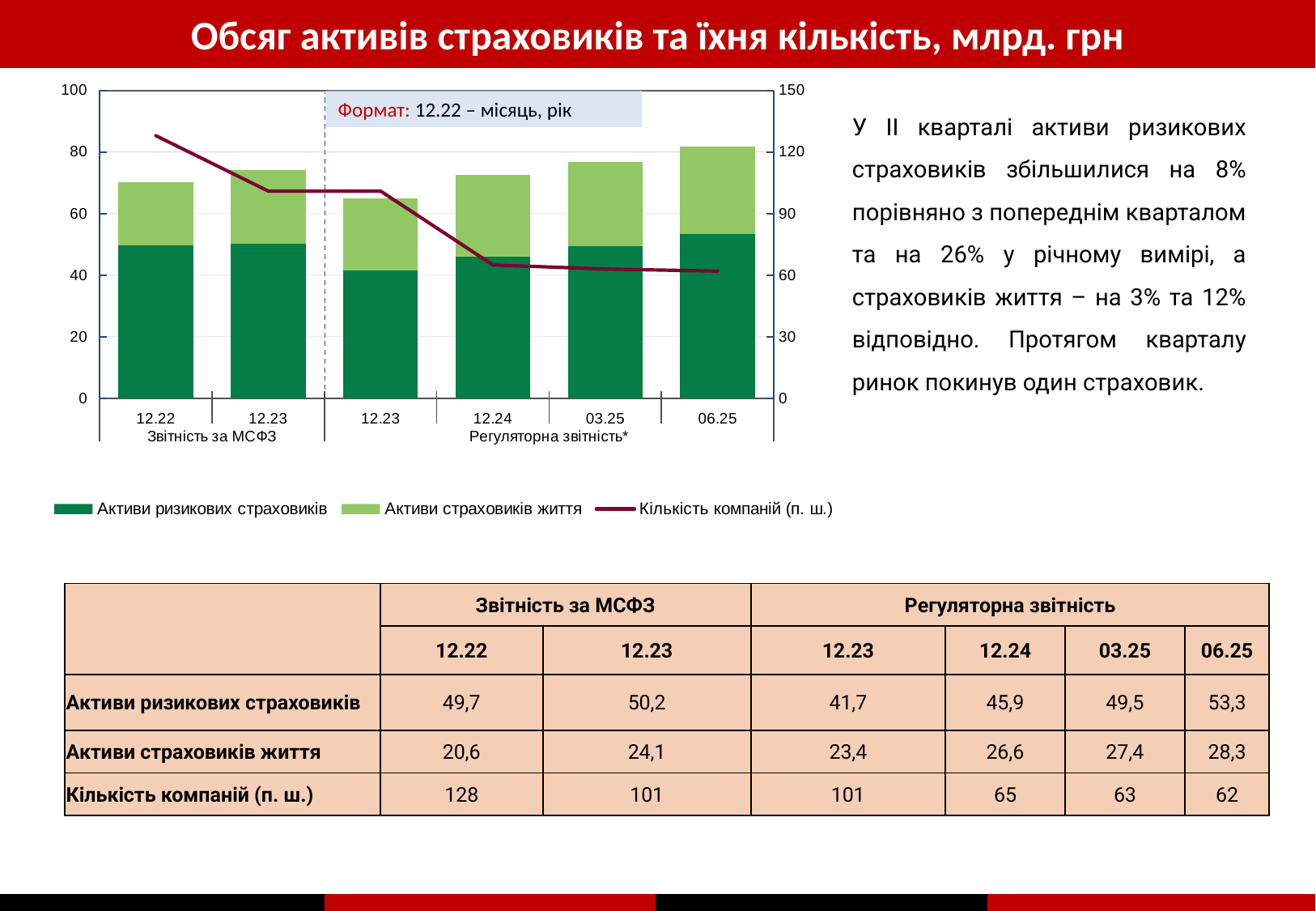

Обсяг активів страховиків та їхня кількість, млрд. грн

### Chart

| Category | Активи ризикових страховиків | Активи страховиків життя | Кількість компаній (п. ш.) |
|---|---|---|---|
| 12.22 | 49.69 | 20.61 | 128.0 |
| 12.23 | 50.16 | 24.12 | 101.0 |
| 12.23 | 41.65 | 23.35 | 101.0 |
| 12.24 | 45.9 | 26.63 | 65.0 |
| 03.25 | 49.51 | 27.39 | 63.0 |
| 06.25 | 53.31 | 28.34 | 62.0 |
Формат: 12.22 – місяць, рік
У ІІ кварталі активи ризикових страховиків збільшилися на 8% порівняно з попереднім кварталом та на 26% у річному вимірі, а страховиків життя – на 3% та 12% відповідно. Протягом кварталу ринок покинув один страховик.
|  | Звітність за МСФЗ |  | Регуляторна звітність |  |  |  |
| --- | --- | --- | --- | --- | --- | --- |
|  | 12.22 | 12.23 | 12.23 | 12.24 | 03.25 | 06.25 |
| Активи ризикових страховиків | 49,7 | 50,2 | 41,7 | 45,9 | 49,5 | 53,3 |
| Активи страховиків життя | 20,6 | 24,1 | 23,4 | 26,6 | 27,4 | 28,3 |
| Кількість компаній (п. ш.) | 128 | 101 | 101 | 65 | 63 | 62 |